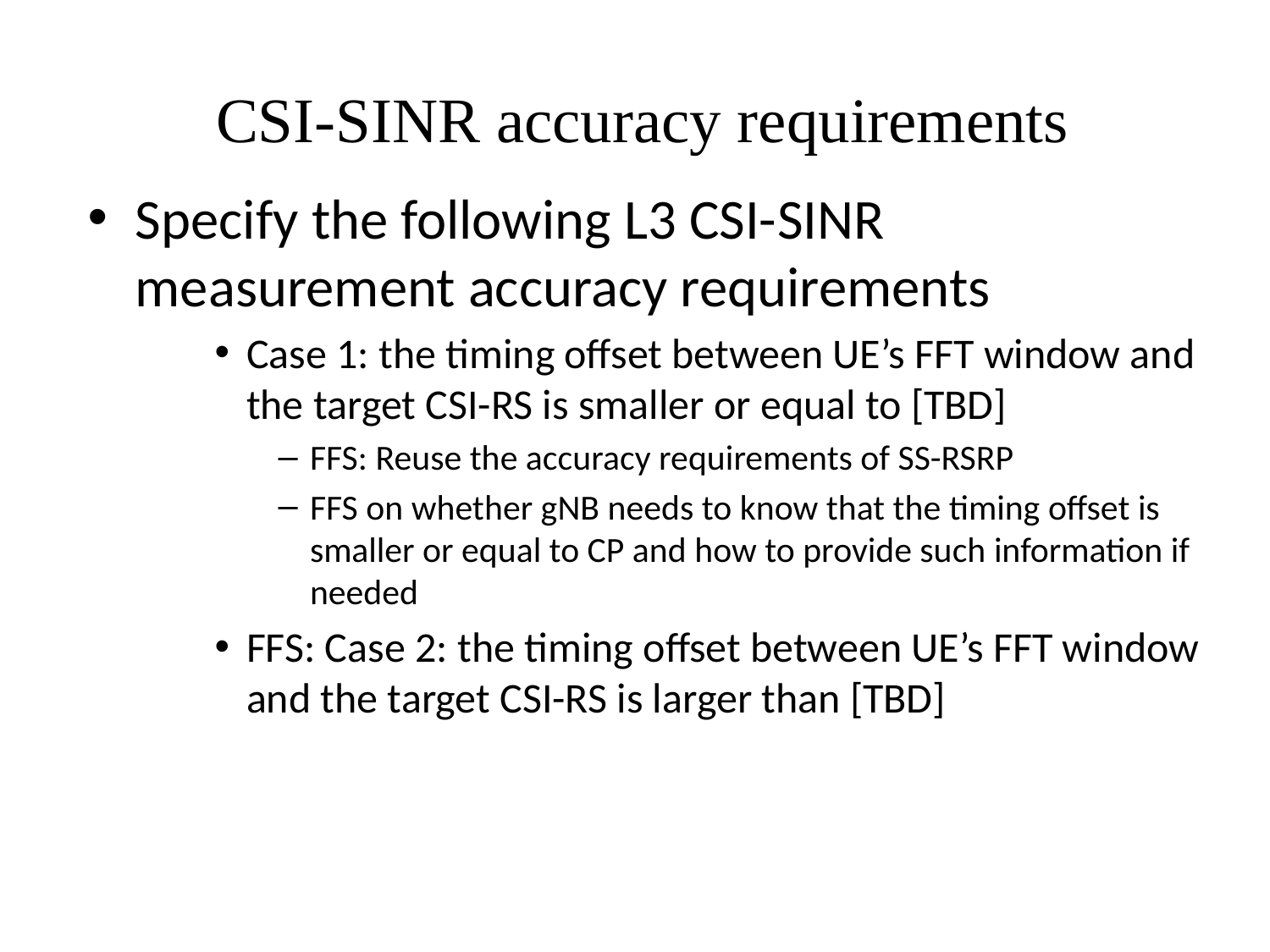

# CSI-SINR accuracy requirements
Specify the following L3 CSI-SINR measurement accuracy requirements
Case 1: the timing offset between UE’s FFT window and the target CSI-RS is smaller or equal to [TBD]
FFS: Reuse the accuracy requirements of SS-RSRP
FFS on whether gNB needs to know that the timing offset is smaller or equal to CP and how to provide such information if needed
FFS: Case 2: the timing offset between UE’s FFT window and the target CSI-RS is larger than [TBD]